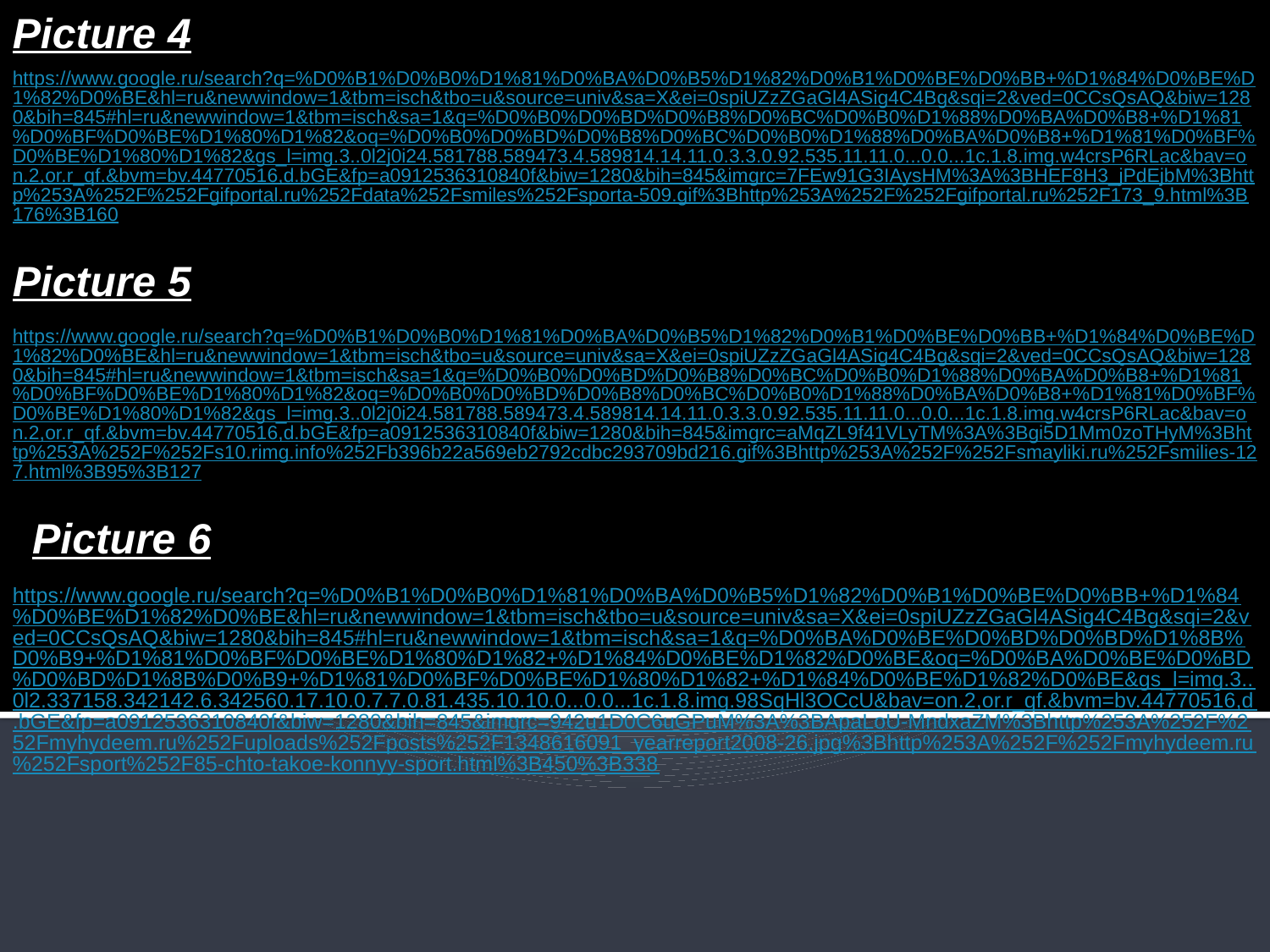

Picture 4
https://www.google.ru/search?q=%D0%B1%D0%B0%D1%81%D0%BA%D0%B5%D1%82%D0%B1%D0%BE%D0%BB+%D1%84%D0%BE%D1%82%D0%BE&hl=ru&newwindow=1&tbm=isch&tbo=u&source=univ&sa=X&ei=0spiUZzZGaGl4ASig4C4Bg&sqi=2&ved=0CCsQsAQ&biw=1280&bih=845#hl=ru&newwindow=1&tbm=isch&sa=1&q=%D0%B0%D0%BD%D0%B8%D0%BC%D0%B0%D1%88%D0%BA%D0%B8+%D1%81%D0%BF%D0%BE%D1%80%D1%82&oq=%D0%B0%D0%BD%D0%B8%D0%BC%D0%B0%D1%88%D0%BA%D0%B8+%D1%81%D0%BF%D0%BE%D1%80%D1%82&gs_l=img.3..0l2j0i24.581788.589473.4.589814.14.11.0.3.3.0.92.535.11.11.0...0.0...1c.1.8.img.w4crsP6RLac&bav=on.2,or.r_qf.&bvm=bv.44770516,d.bGE&fp=a0912536310840f&biw=1280&bih=845&imgrc=7FEw91G3IAysHM%3A%3BHEF8H3_jPdEjbM%3Bhttp%253A%252F%252Fgifportal.ru%252Fdata%252Fsmiles%252Fsporta-509.gif%3Bhttp%253A%252F%252Fgifportal.ru%252F173_9.html%3B176%3B160
Picture 5
https://www.google.ru/search?q=%D0%B1%D0%B0%D1%81%D0%BA%D0%B5%D1%82%D0%B1%D0%BE%D0%BB+%D1%84%D0%BE%D1%82%D0%BE&hl=ru&newwindow=1&tbm=isch&tbo=u&source=univ&sa=X&ei=0spiUZzZGaGl4ASig4C4Bg&sqi=2&ved=0CCsQsAQ&biw=1280&bih=845#hl=ru&newwindow=1&tbm=isch&sa=1&q=%D0%B0%D0%BD%D0%B8%D0%BC%D0%B0%D1%88%D0%BA%D0%B8+%D1%81%D0%BF%D0%BE%D1%80%D1%82&oq=%D0%B0%D0%BD%D0%B8%D0%BC%D0%B0%D1%88%D0%BA%D0%B8+%D1%81%D0%BF%D0%BE%D1%80%D1%82&gs_l=img.3..0l2j0i24.581788.589473.4.589814.14.11.0.3.3.0.92.535.11.11.0...0.0...1c.1.8.img.w4crsP6RLac&bav=on.2,or.r_qf.&bvm=bv.44770516,d.bGE&fp=a0912536310840f&biw=1280&bih=845&imgrc=aMqZL9f41VLyTM%3A%3Bgi5D1Mm0zoTHyM%3Bhttp%253A%252F%252Fs10.rimg.info%252Fb396b22a569eb2792cdbc293709bd216.gif%3Bhttp%253A%252F%252Fsmayliki.ru%252Fsmilies-127.html%3B95%3B127
Picture 6
https://www.google.ru/search?q=%D0%B1%D0%B0%D1%81%D0%BA%D0%B5%D1%82%D0%B1%D0%BE%D0%BB+%D1%84%D0%BE%D1%82%D0%BE&hl=ru&newwindow=1&tbm=isch&tbo=u&source=univ&sa=X&ei=0spiUZzZGaGl4ASig4C4Bg&sqi=2&ved=0CCsQsAQ&biw=1280&bih=845#hl=ru&newwindow=1&tbm=isch&sa=1&q=%D0%BA%D0%BE%D0%BD%D0%BD%D1%8B%D0%B9+%D1%81%D0%BF%D0%BE%D1%80%D1%82+%D1%84%D0%BE%D1%82%D0%BE&oq=%D0%BA%D0%BE%D0%BD%D0%BD%D1%8B%D0%B9+%D1%81%D0%BF%D0%BE%D1%80%D1%82+%D1%84%D0%BE%D1%82%D0%BE&gs_l=img.3..0l2.337158.342142.6.342560.17.10.0.7.7.0.81.435.10.10.0...0.0...1c.1.8.img.98SqHl3OCcU&bav=on.2,or.r_qf.&bvm=bv.44770516,d.bGE&fp=a0912536310840f&biw=1280&bih=845&imgrc=942u1D0C6uGPuM%3A%3BApaLoU-MndxaZM%3Bhttp%253A%252F%252Fmyhydeem.ru%252Fuploads%252Fposts%252F1348616091_yearreport2008-26.jpg%3Bhttp%253A%252F%252Fmyhydeem.ru%252Fsport%252F85-chto-takoe-konnyy-sport.html%3B450%3B338